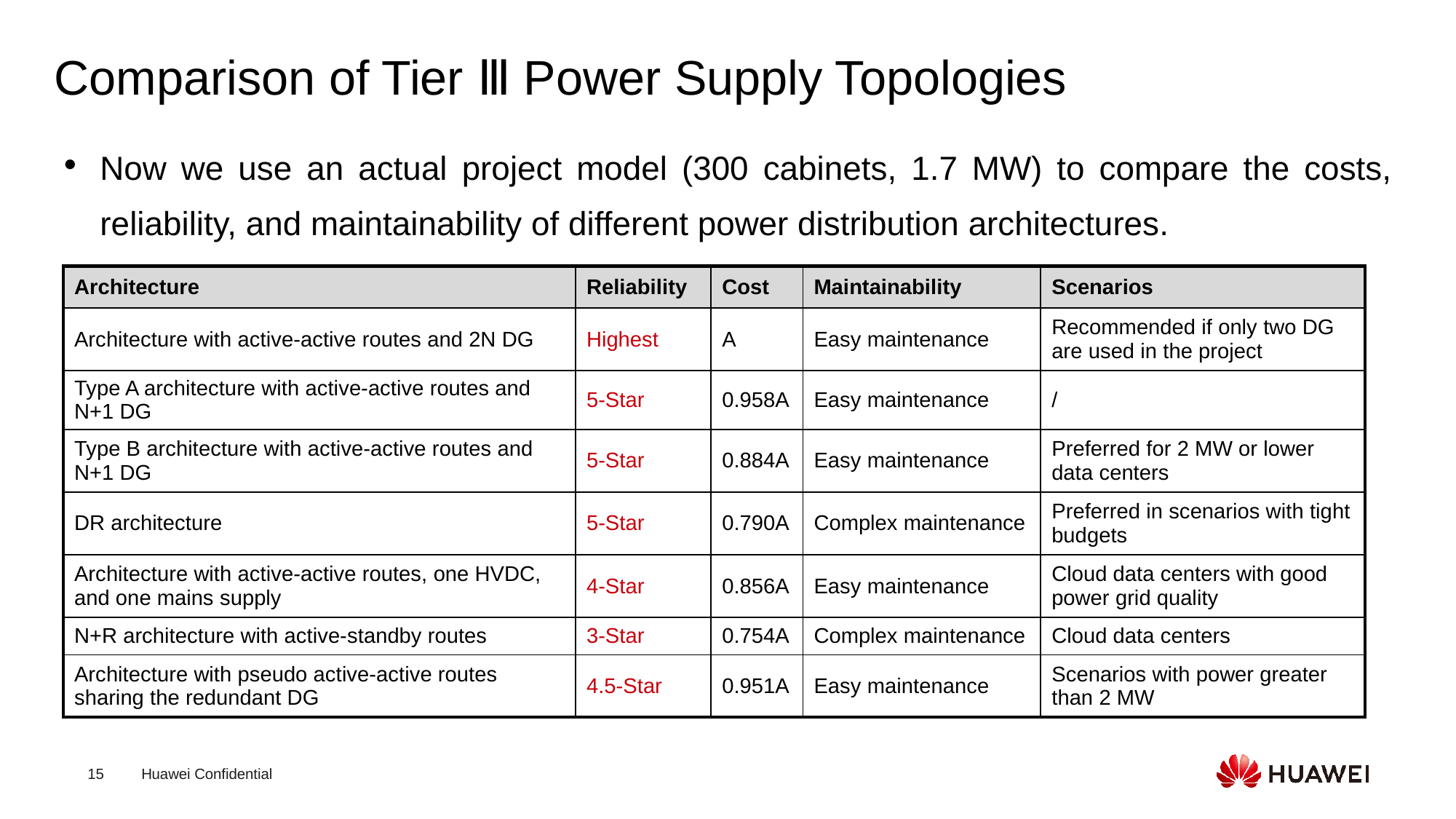

# Comparison of Tier Ⅲ Power Supply Topologies
Now we use an actual project model (300 cabinets, 1.7 MW) to compare the costs, reliability, and maintainability of different power distribution architectures.
| Architecture | Reliability | Cost | Maintainability | Scenarios |
| --- | --- | --- | --- | --- |
| Architecture with active-active routes and 2N DG | Highest | A | Easy maintenance | Recommended if only two DG are used in the project |
| Type A architecture with active-active routes and N+1 DG | 5-Star | 0.958A | Easy maintenance | / |
| Type B architecture with active-active routes and N+1 DG | 5-Star | 0.884A | Easy maintenance | Preferred for 2 MW or lower data centers |
| DR architecture | 5-Star | 0.790A | Complex maintenance | Preferred in scenarios with tight budgets |
| Architecture with active-active routes, one HVDC, and one mains supply | 4-Star | 0.856A | Easy maintenance | Cloud data centers with good power grid quality |
| N+R architecture with active-standby routes | 3-Star | 0.754A | Complex maintenance | Cloud data centers |
| Architecture with pseudo active-active routes sharing the redundant DG | 4.5-Star | 0.951A | Easy maintenance | Scenarios with power greater than 2 MW |